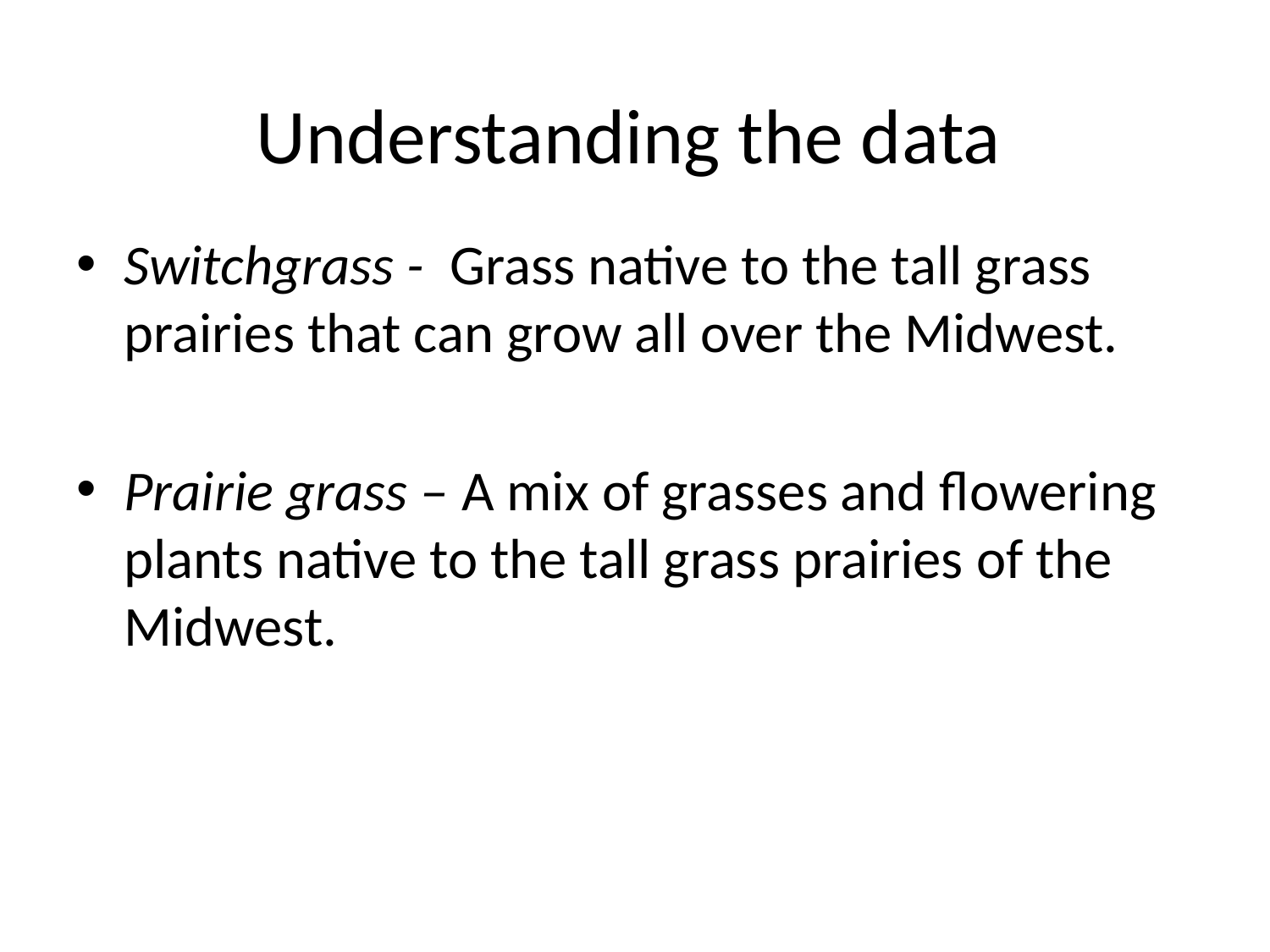

# Understanding the data
Switchgrass -  Grass native to the tall grass prairies that can grow all over the Midwest.

Prairie grass – A mix of grasses and flowering plants native to the tall grass prairies of the Midwest.